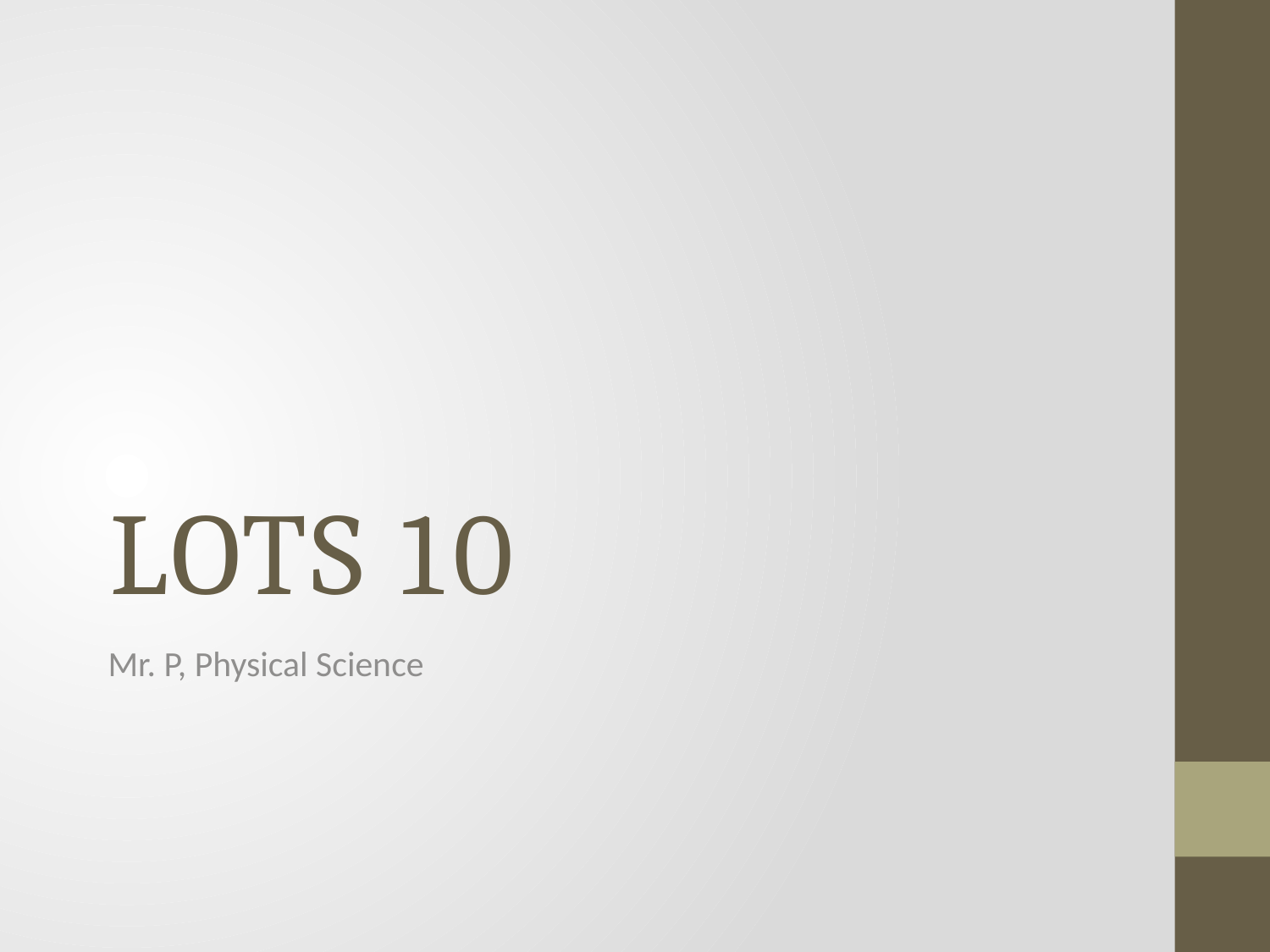

# LOTS 10
Mr. P, Physical Science